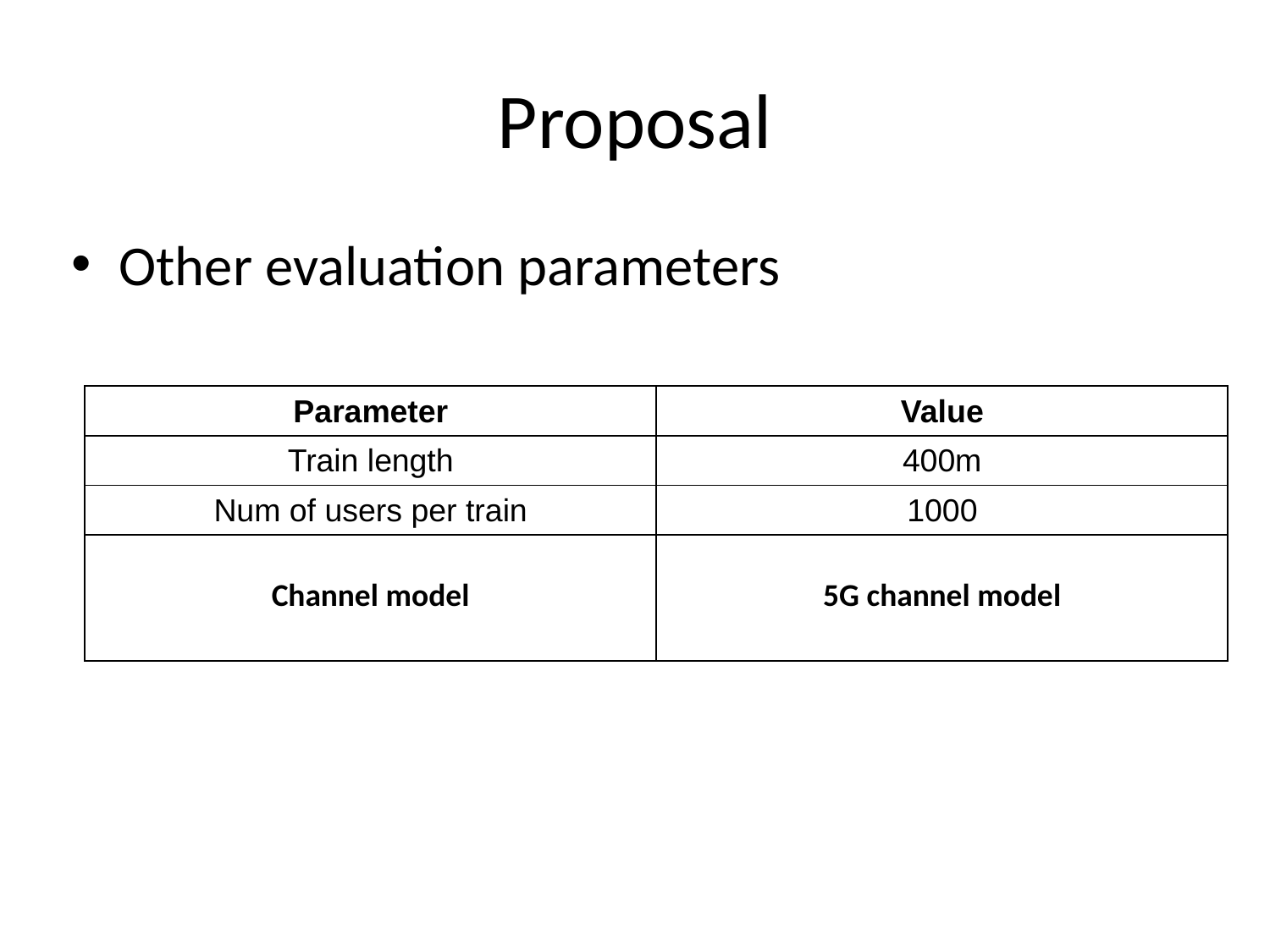

# Proposal
Other evaluation parameters
| Parameter | Value |
| --- | --- |
| Train length | 400m |
| Num of users per train | 1000 |
| Channel model | 5G channel model |